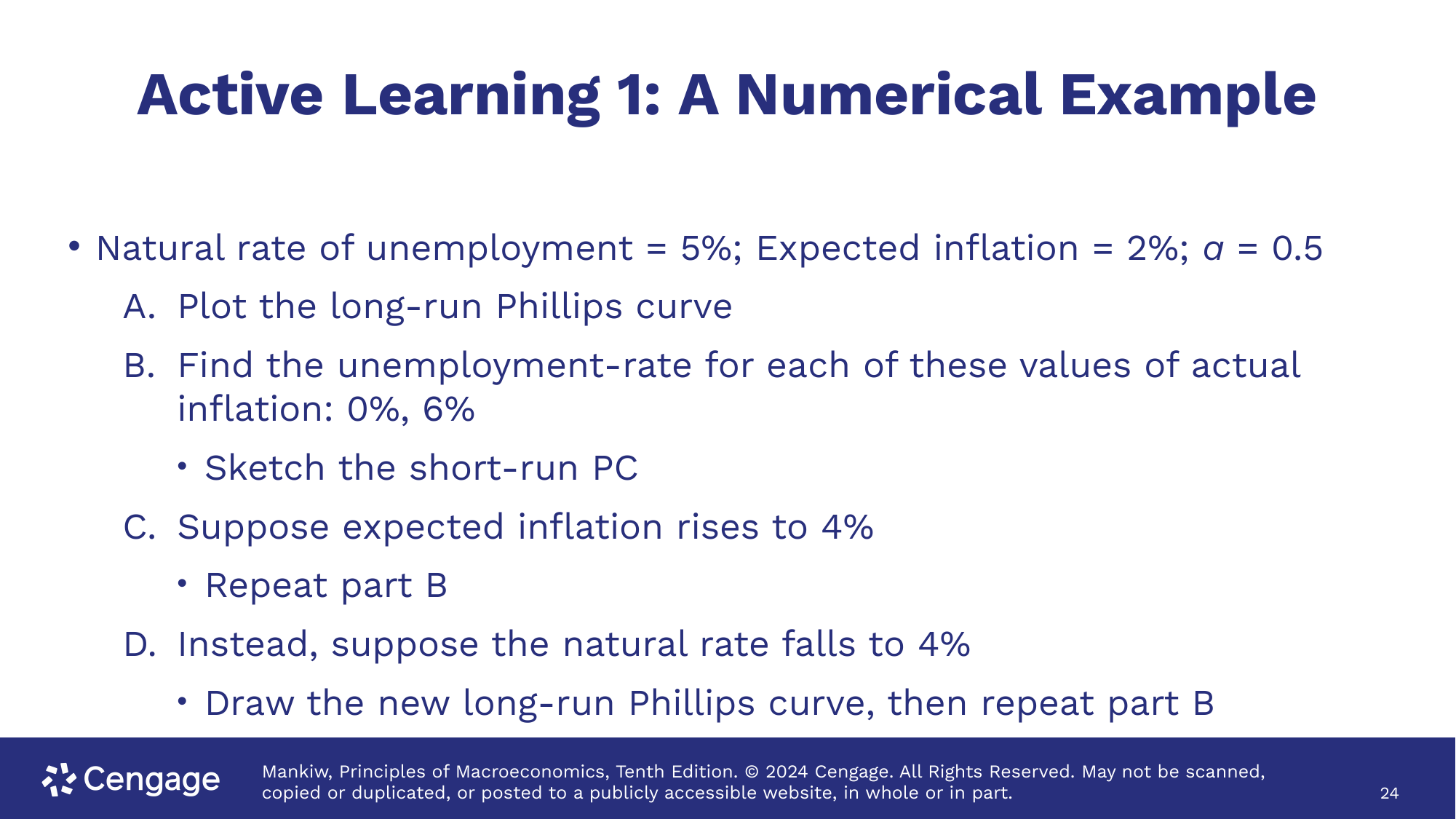

# Active Learning 1: A Numerical Example
Natural rate of unemployment = 5%; Expected inflation = 2%; a = 0.5
Plot the long-run Phillips curve
Find the unemployment-rate for each of these values of actual inflation: 0%, 6%
Sketch the short-run PC
Suppose expected inflation rises to 4%
Repeat part B
Instead, suppose the natural rate falls to 4%
Draw the new long-run Phillips curve, then repeat part B